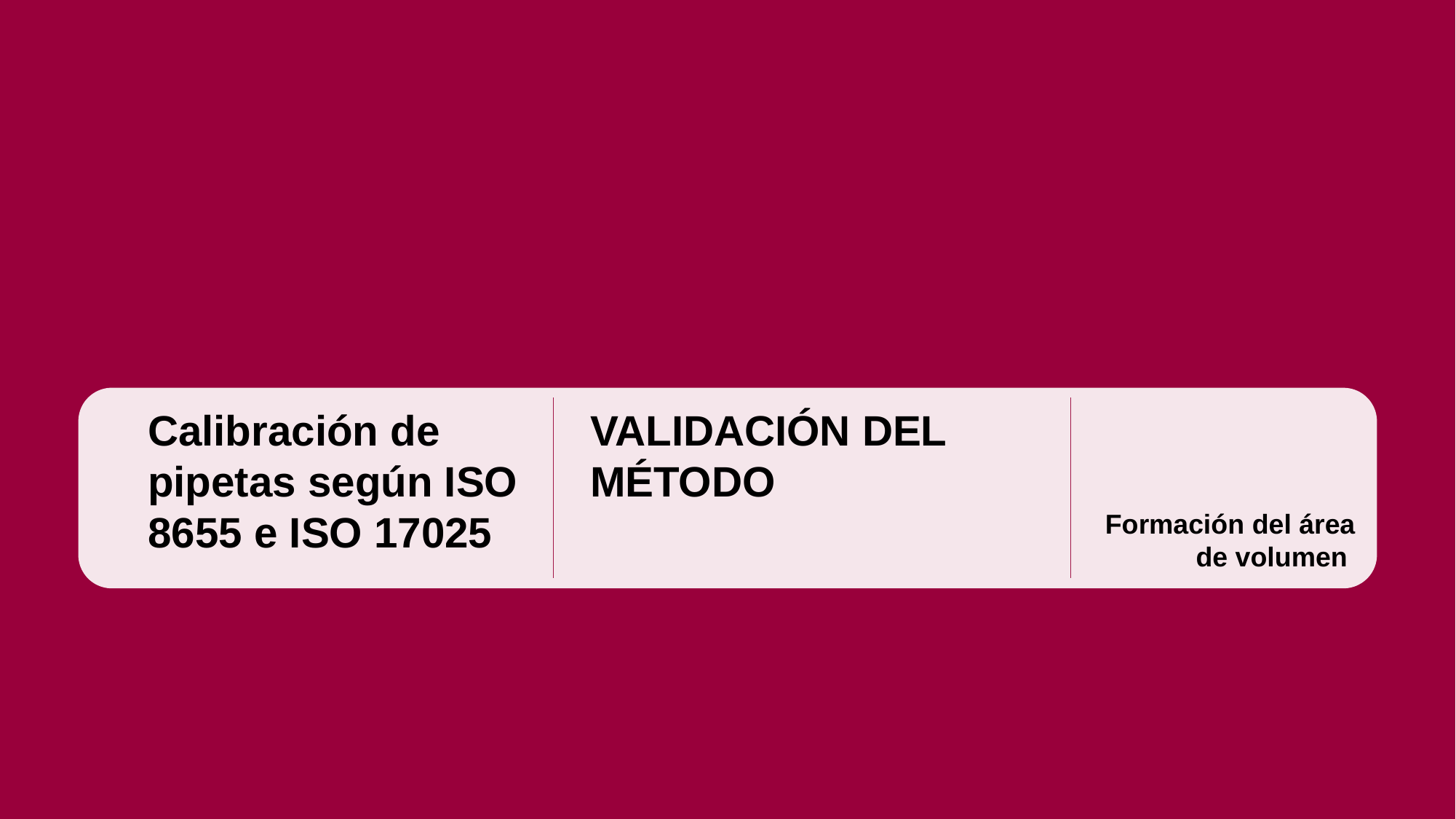

Calibración de pipetas según ISO 8655 e ISO 17025
VALIDACIÓN DEL MÉTODO
Formación del área de volumen